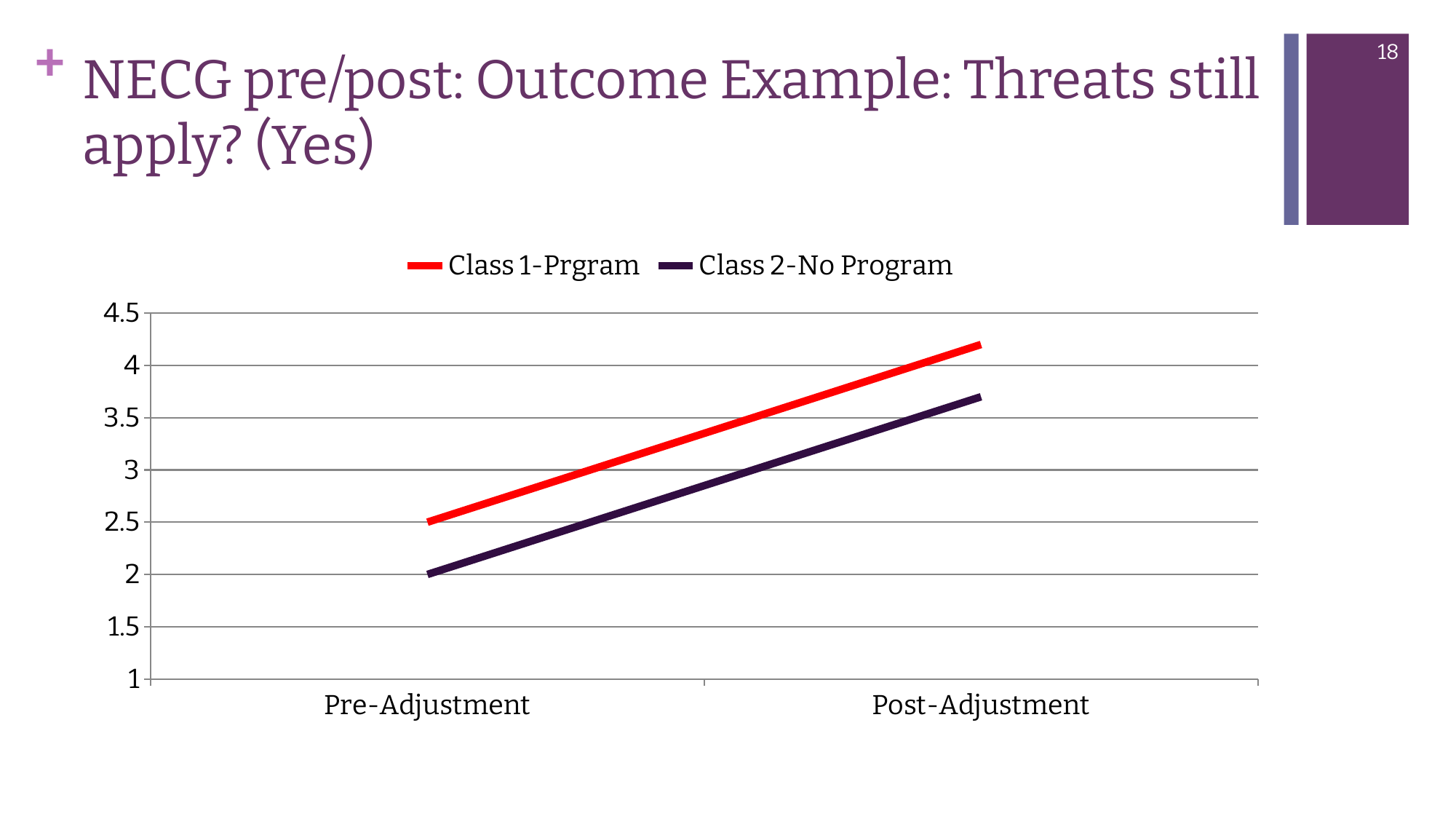

18
# NECG pre/post: Outcome Example: Threats still apply? (Yes)

### Chart

| Category | Class 1-Prgram | Class 2-No Program |
|---|---|---|
| Pre-Adjustment | 2.5 | 2.0 |
| Post-Adjustment | 4.2 | 3.7 |